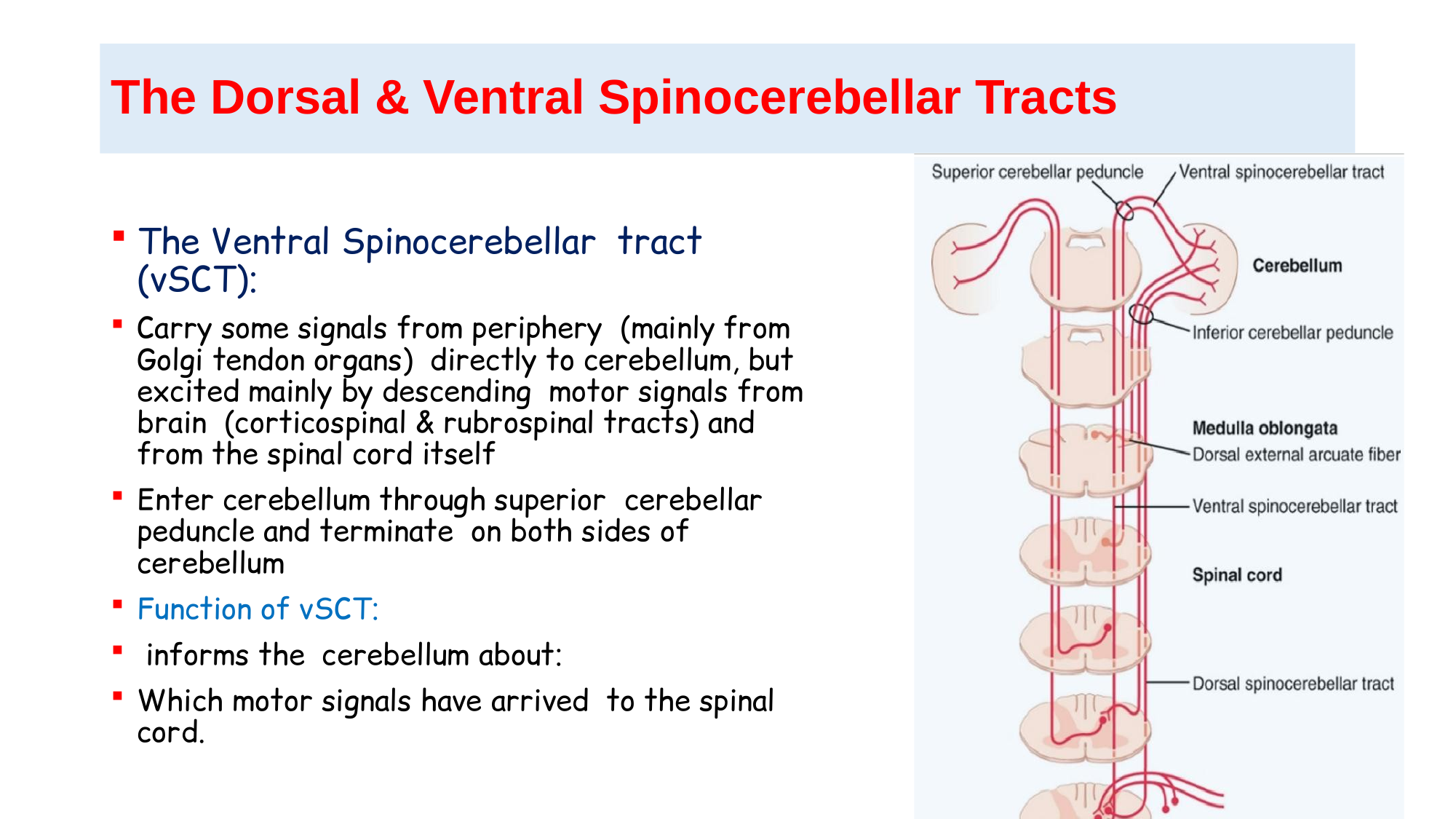

# The Dorsal & Ventral Spinocerebellar Tracts

The Ventral Spinocerebellar  tract (vSCT):
Carry some signals from periphery  (mainly from Golgi tendon organs)  directly to cerebellum, but excited mainly by descending  motor signals from brain  (corticospinal & rubrospinal tracts) and from the spinal cord itself
Enter cerebellum through superior  cerebellar peduncle and terminate  on both sides of cerebellum
Function of vSCT:
 informs the  cerebellum about:
Which motor signals have arrived  to the spinal cord.